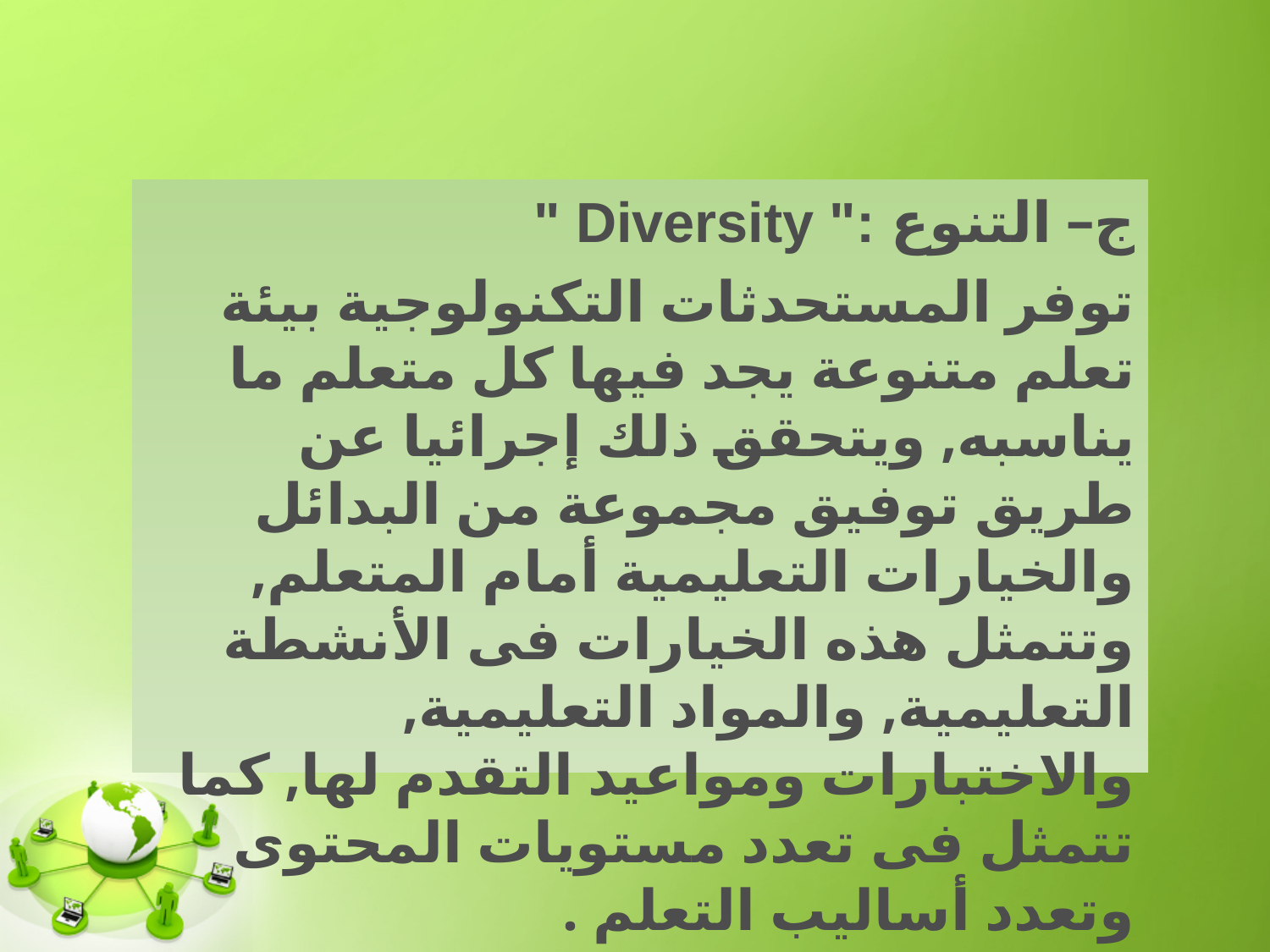

#
" Diversity ": ج– التنوع
توفر المستحدثات التكنولوجية بيئة تعلم متنوعة يجد فيها كل متعلم ما يناسبه, ويتحقق ذلك إجرائيا عن طريق توفيق مجموعة من البدائل والخيارات التعليمية أمام المتعلم, وتتمثل هذه الخيارات فى الأنشطة التعليمية, والمواد التعليمية, والاختبارات ومواعيد التقدم لها, كما تتمثل فى تعدد مستويات المحتوى وتعدد أساليب التعلم .